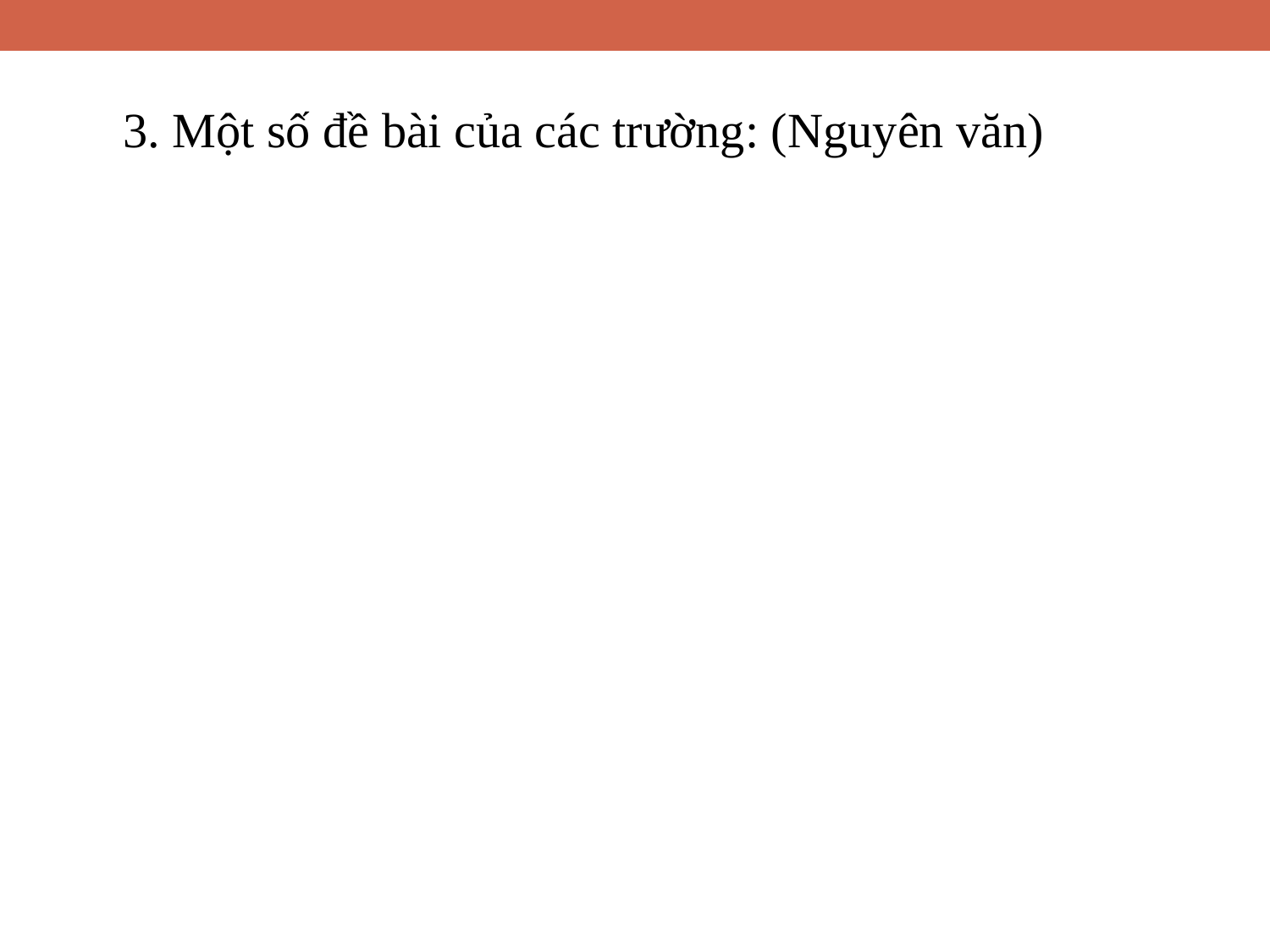

3. Một số đề bài của các trường: (Nguyên văn)